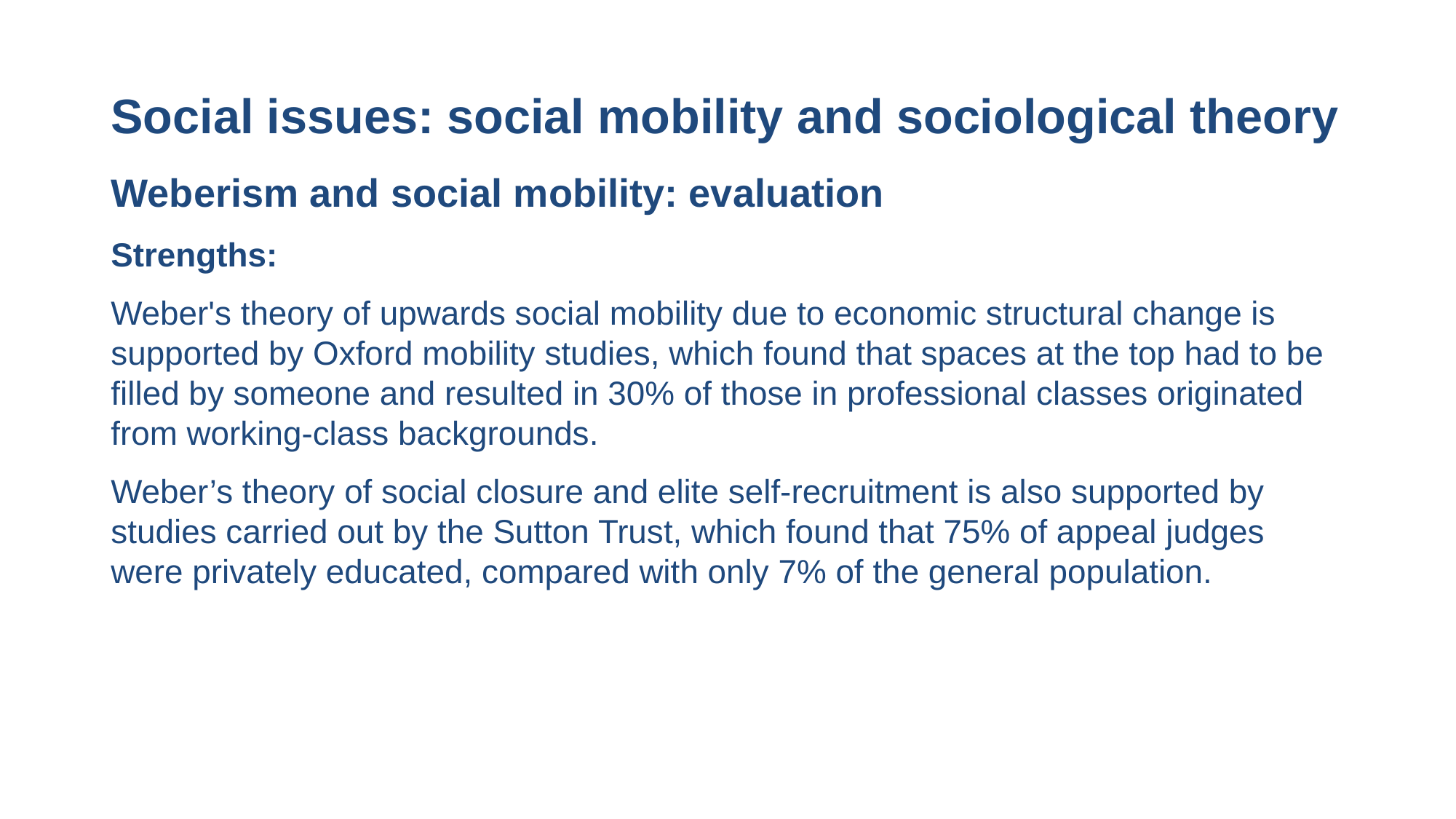

# Social issues: social mobility and sociological theory
Weberism and social mobility: evaluation
Strengths:
Weber's theory of upwards social mobility due to economic structural change is supported by Oxford mobility studies, which found that spaces at the top had to be filled by someone and resulted in 30% of those in professional classes originated from working-class backgrounds.
Weber’s theory of social closure and elite self-recruitment is also supported by studies carried out by the Sutton Trust, which found that 75% of appeal judges were privately educated, compared with only 7% of the general population.